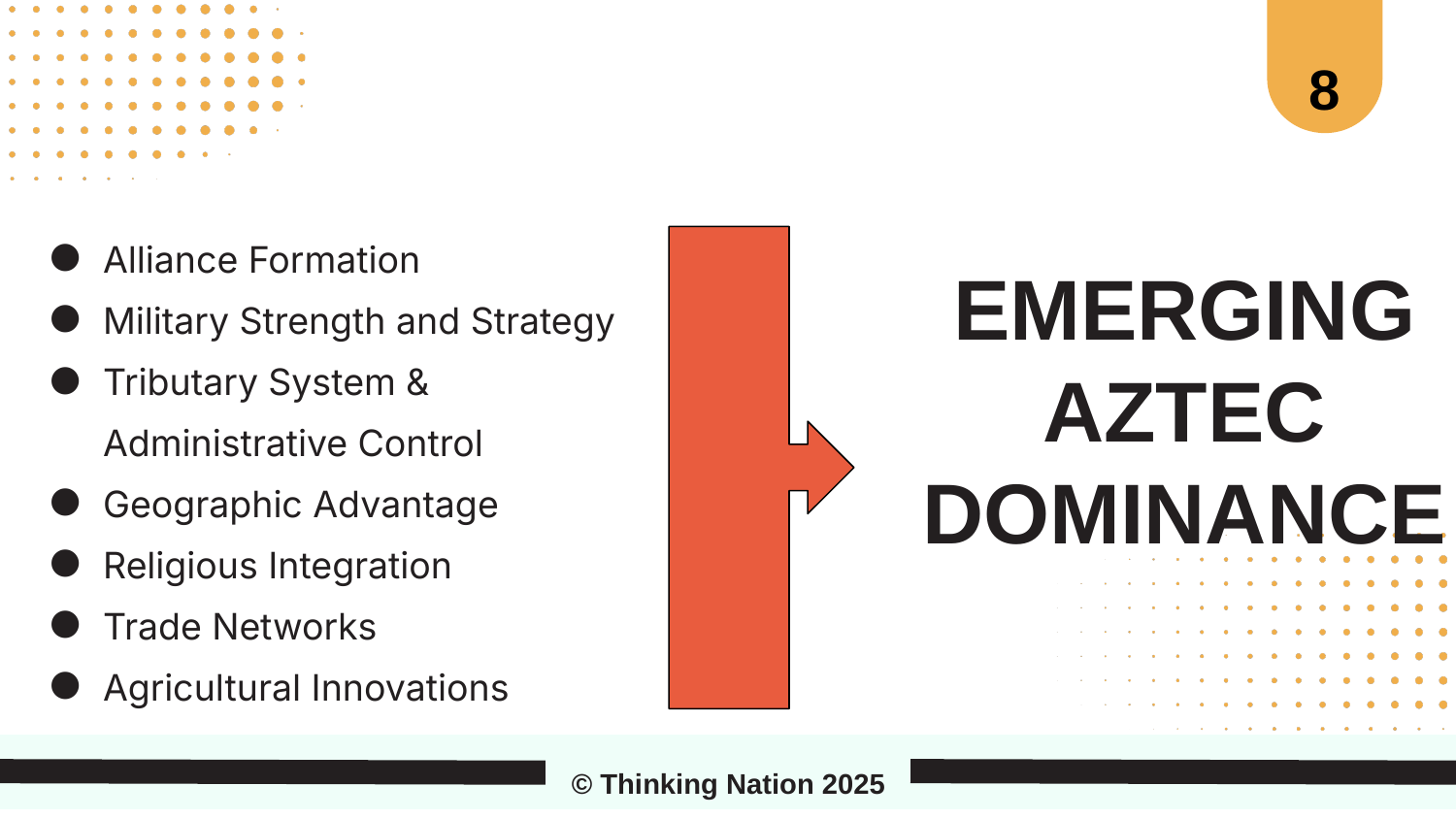

8
Alliance Formation
Military Strength and Strategy
Tributary System & Administrative Control
Geographic Advantage
Religious Integration
Trade Networks
Agricultural Innovations

EMERGING AZTEC
DOMINANCE

© Thinking Nation 2025